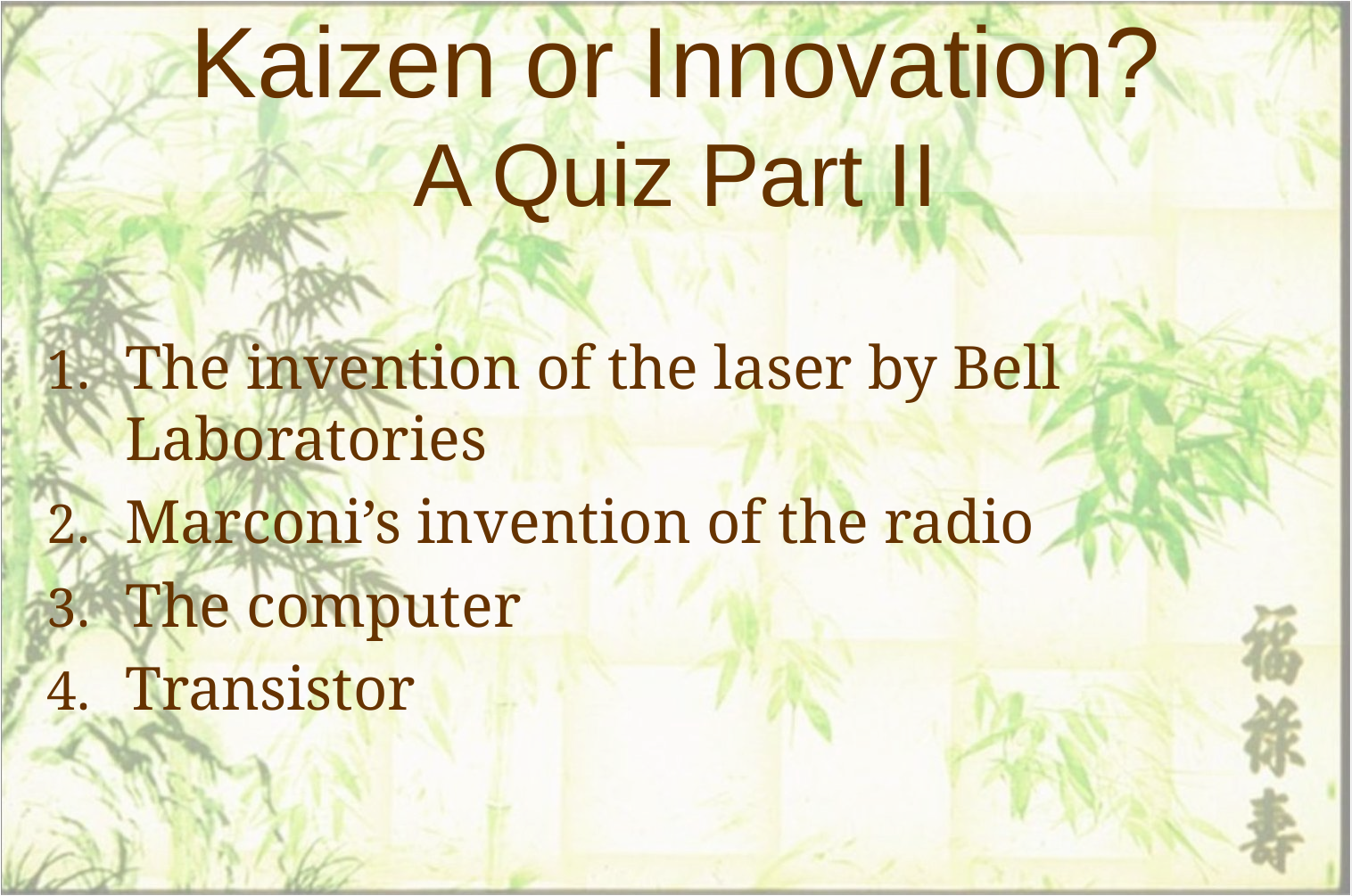

# Kaizen or Innovation? A Quiz Part II
The invention of the laser by Bell Laboratories
Marconi’s invention of the radio
The computer
Transistor